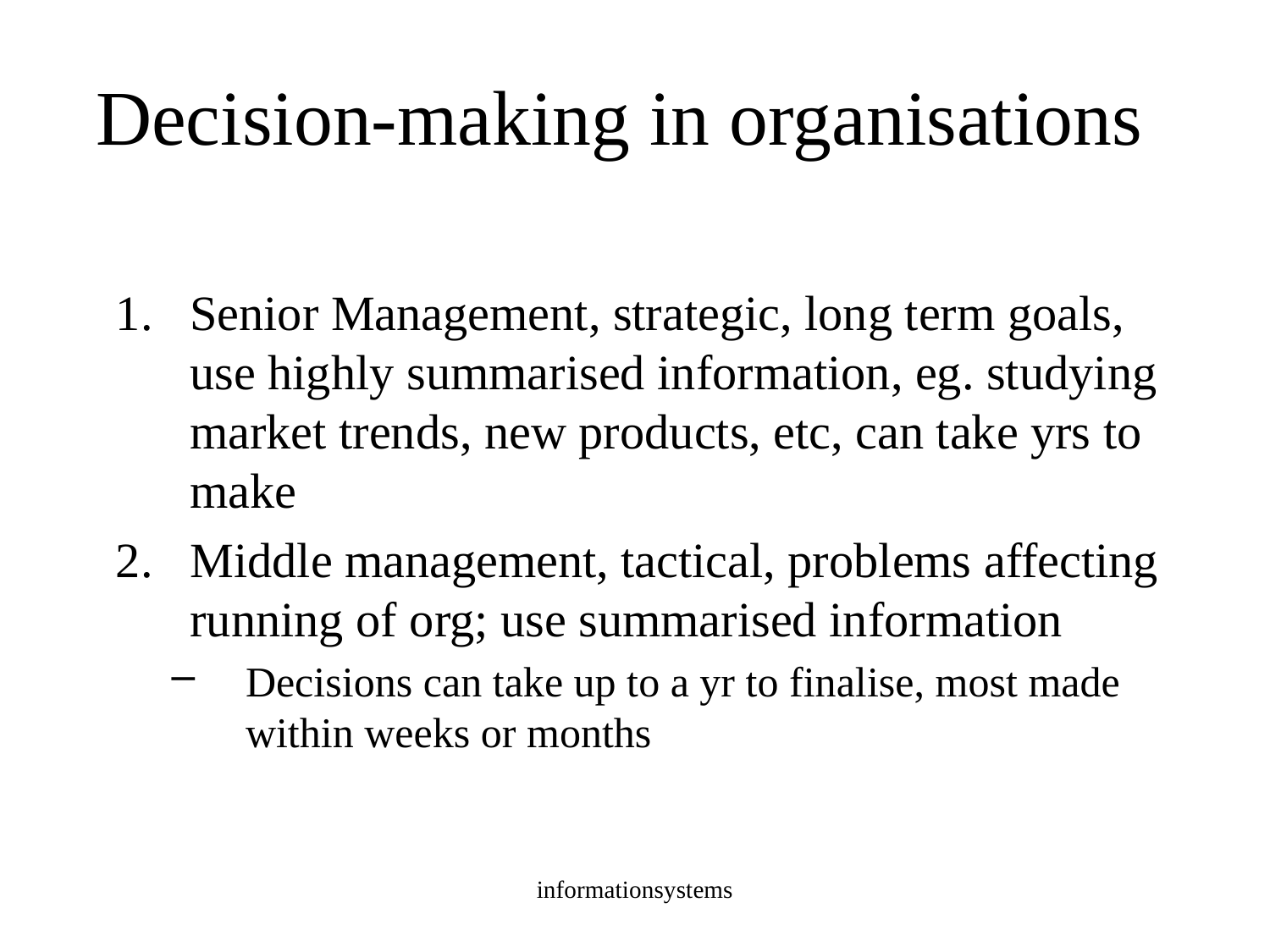

# Decision-making in organisations
Senior Management, strategic, long term goals, use highly summarised information, eg. studying market trends, new products, etc, can take yrs to make
Middle management, tactical, problems affecting running of org; use summarised information
Decisions can take up to a yr to finalise, most made within weeks or months
informationsystems